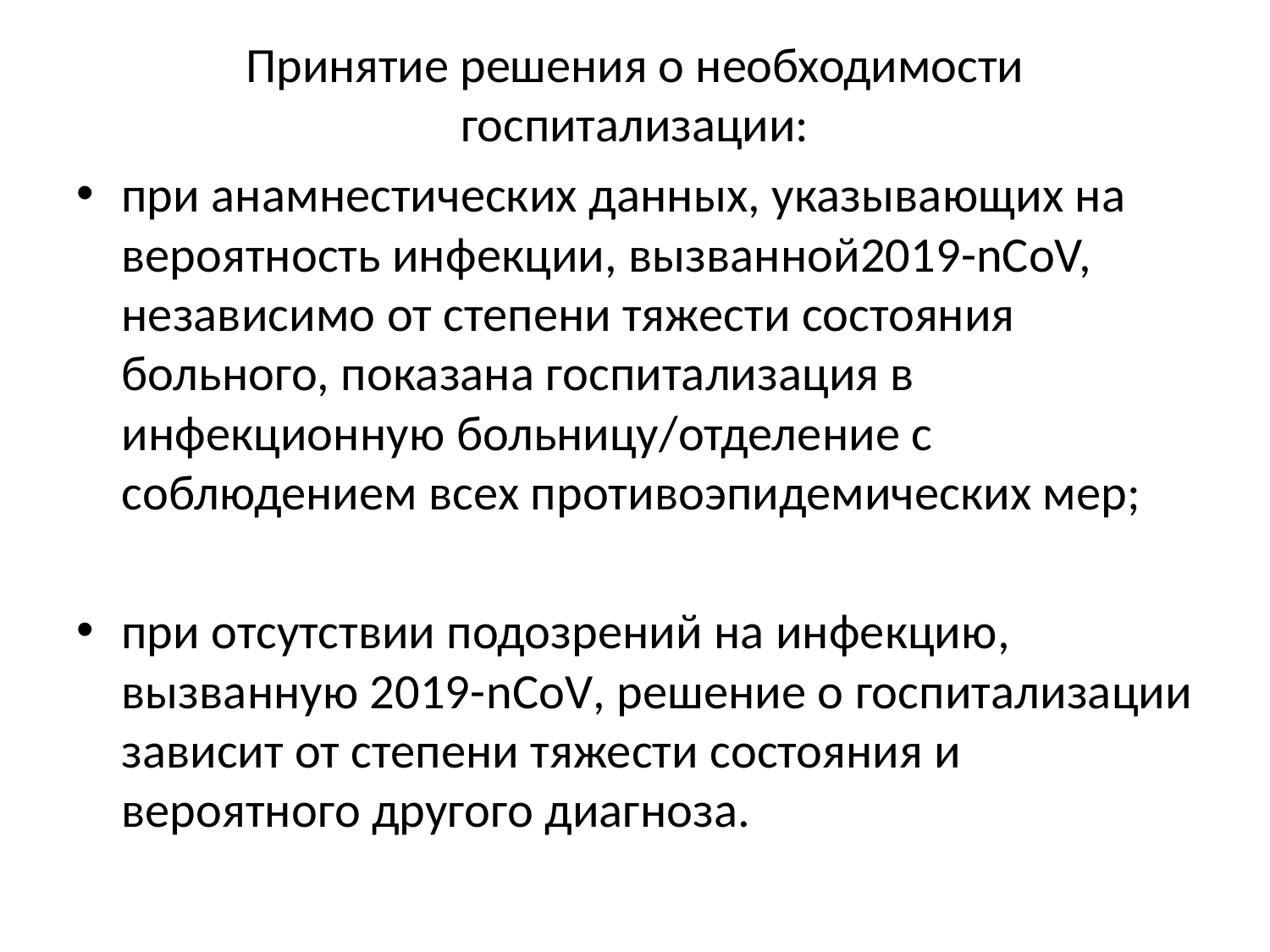

# Принятие решения о необходимости госпитализации:
при анамнестических данных, указывающих на вероятность инфекции, вызванной2019-nCoV, независимо от степени тяжести состояния больного, показана госпитализация в инфекционную больницу/отделение с соблюдением всех противоэпидемических мер;

при отсутствии подозрений на инфекцию, вызванную 2019-nCoV, решение о госпитализации зависит от степени тяжести состояния и вероятного другого диагноза.